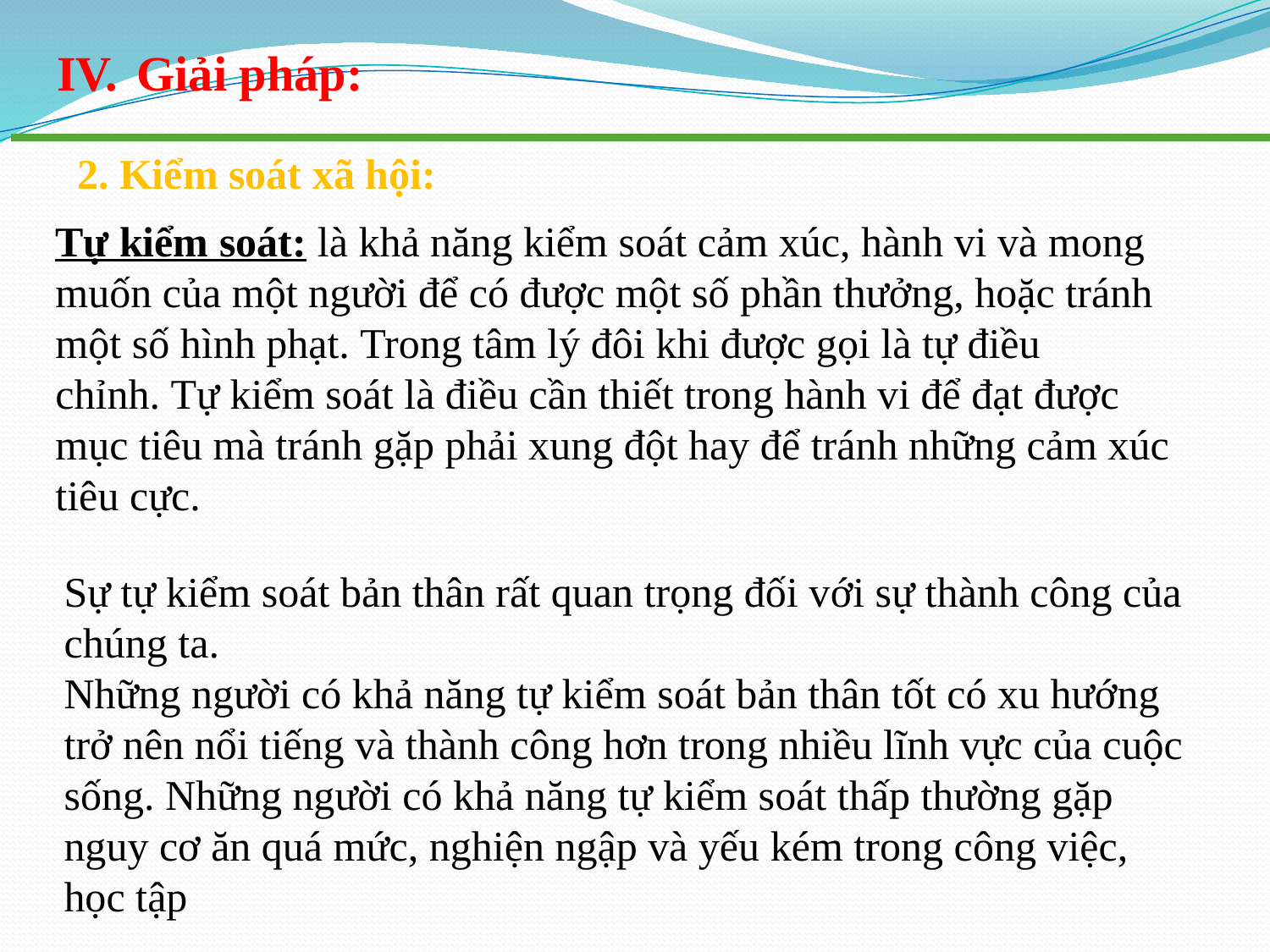

Giải pháp:
2. Kiểm soát xã hội:
Tự kiểm soát: là khả năng kiểm soát cảm xúc, hành vi và mong muốn của một người để có được một số phần thưởng, hoặc tránh một số hình phạt. Trong tâm lý đôi khi được gọi là tự điều chỉnh. Tự kiểm soát là điều cần thiết trong hành vi để đạt được mục tiêu mà tránh gặp phải xung đột hay để tránh những cảm xúc tiêu cực.
Sự tự kiểm soát bản thân rất quan trọng đối với sự thành công của chúng ta.
Những người có khả năng tự kiểm soát bản thân tốt có xu hướng trở nên nổi tiếng và thành công hơn trong nhiều lĩnh vực của cuộc sống. Những người có khả năng tự kiểm soát thấp thường gặp nguy cơ ăn quá mức, nghiện ngập và yếu kém trong công việc, học tập